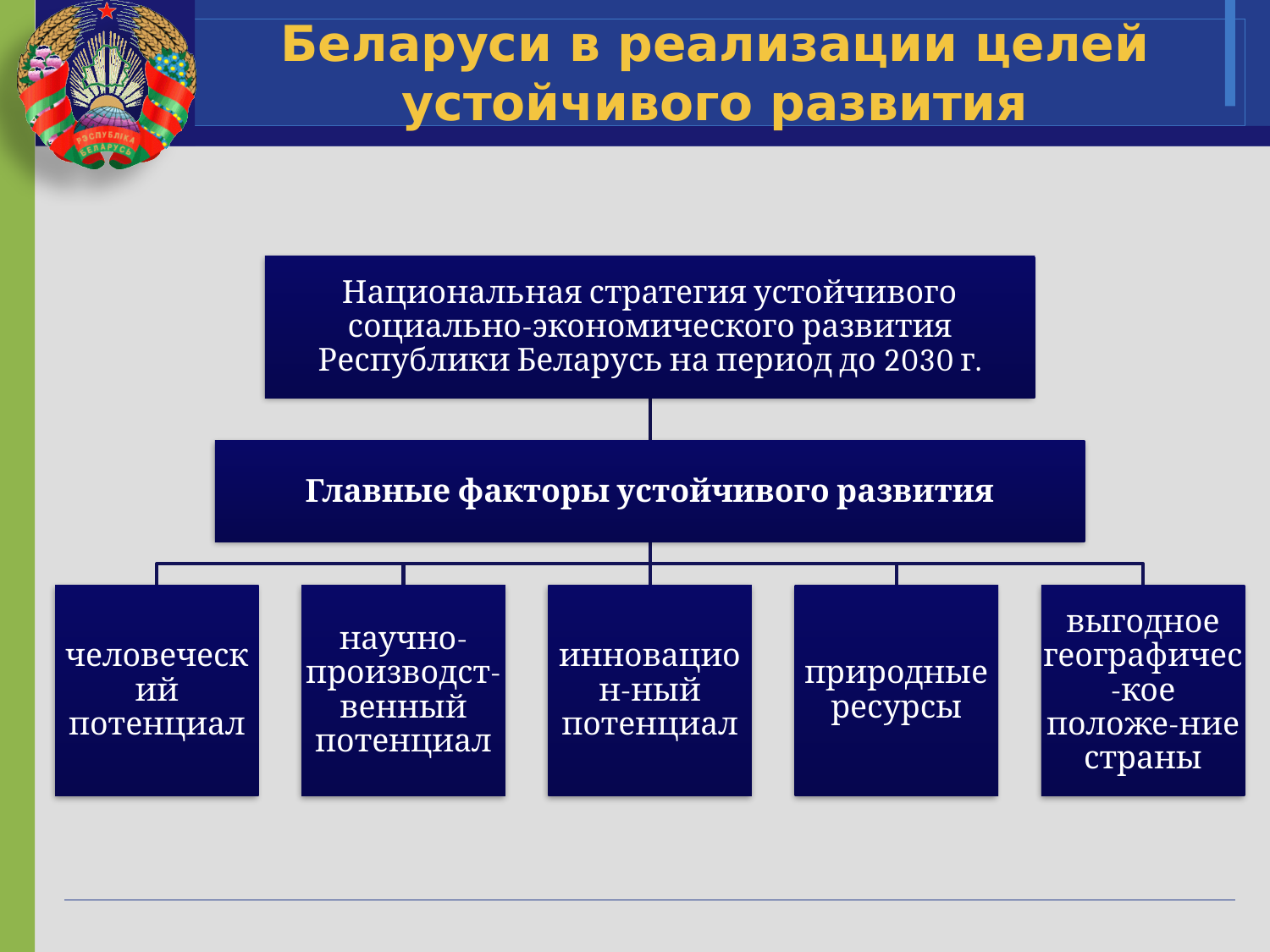

# Беларуси в реализации целей устойчивого развития
Национальная стратегия устойчивого социально-экономического развития Республики Беларусь на период до 2030 г.
Главные факторы устойчивого развития
человеческий потенциал
научно-производст-венный потенциал
инновацион-ный потенциал
природные ресурсы
выгодное географичес-кое положе-ние страны